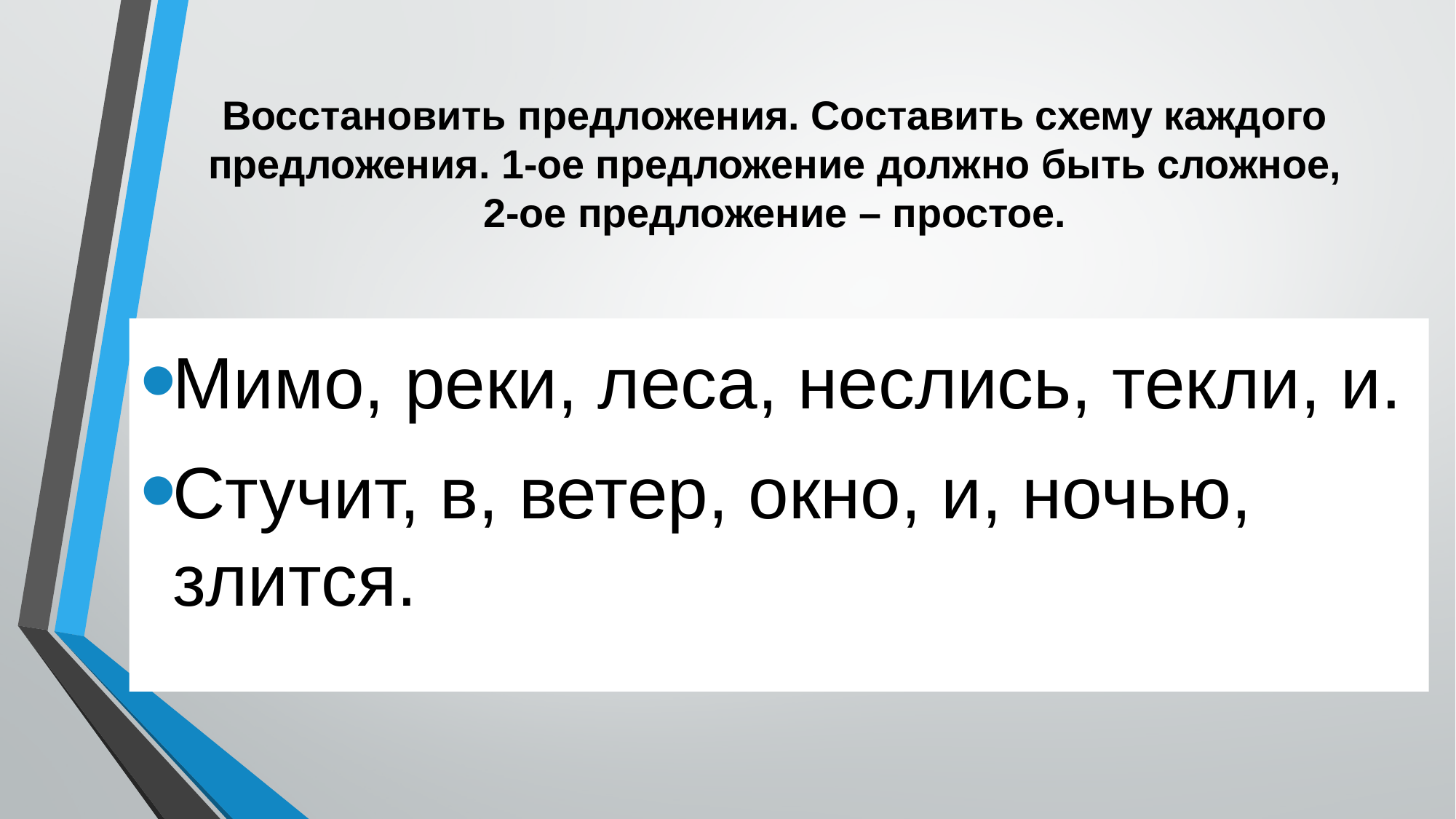

# Восстановить предложения. Составить схему каждого предложения. 1-ое предложение должно быть сложное, 2-ое предложение – простое.
Мимо, реки, леса, неслись, текли, и.
Стучит, в, ветер, окно, и, ночью, злится.